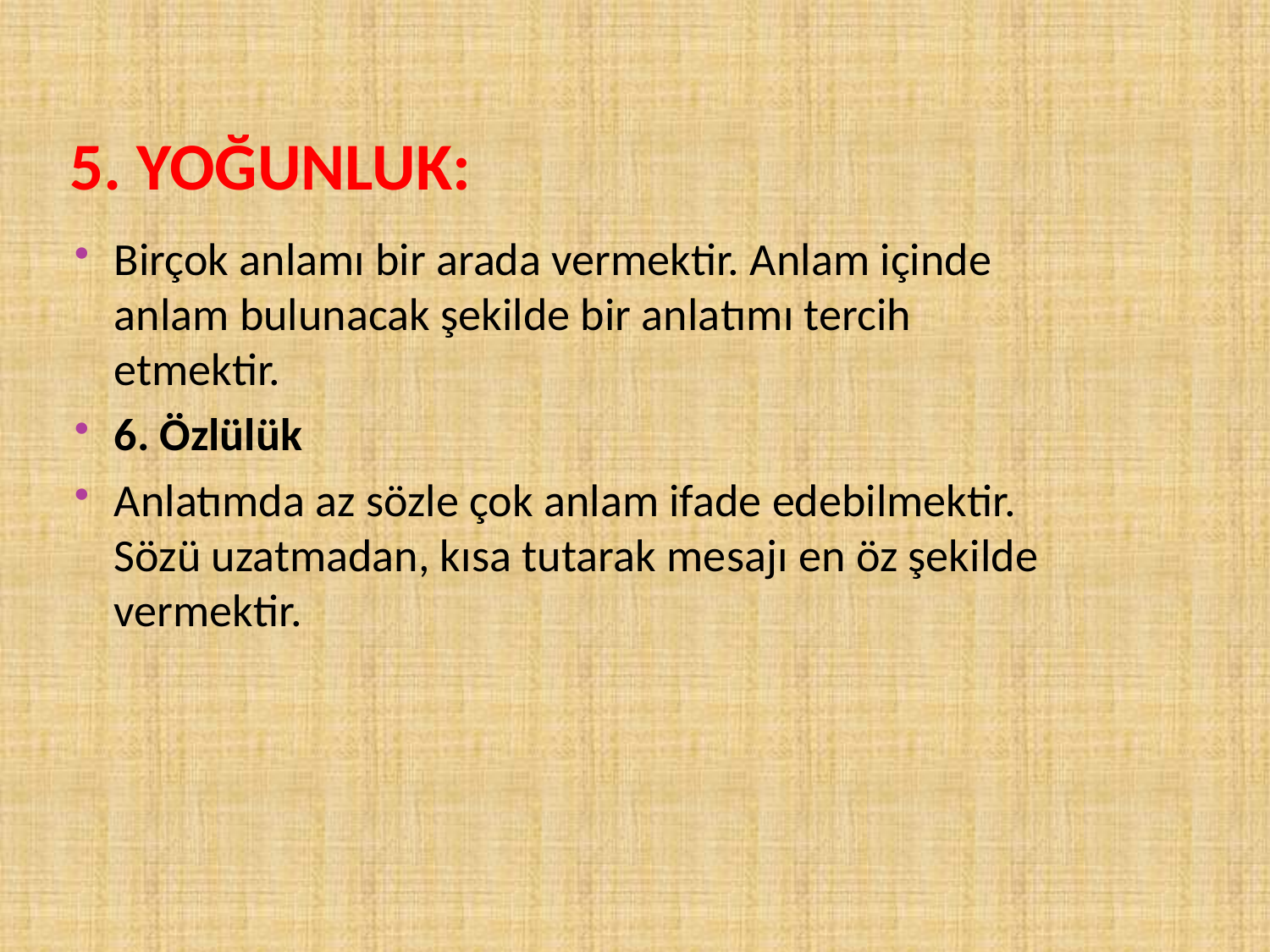

# 5. Yoğunluk:
Birçok anlamı bir arada vermektir. Anlam içinde anlam bulunacak şekilde bir anla­tımı tercih etmektir.
6. Özlülük
Anlatımda az sözle çok anlam ifade edebilmektir. Sözü uzatmadan, kısa tutarak me­sajı en öz şekilde vermektir.